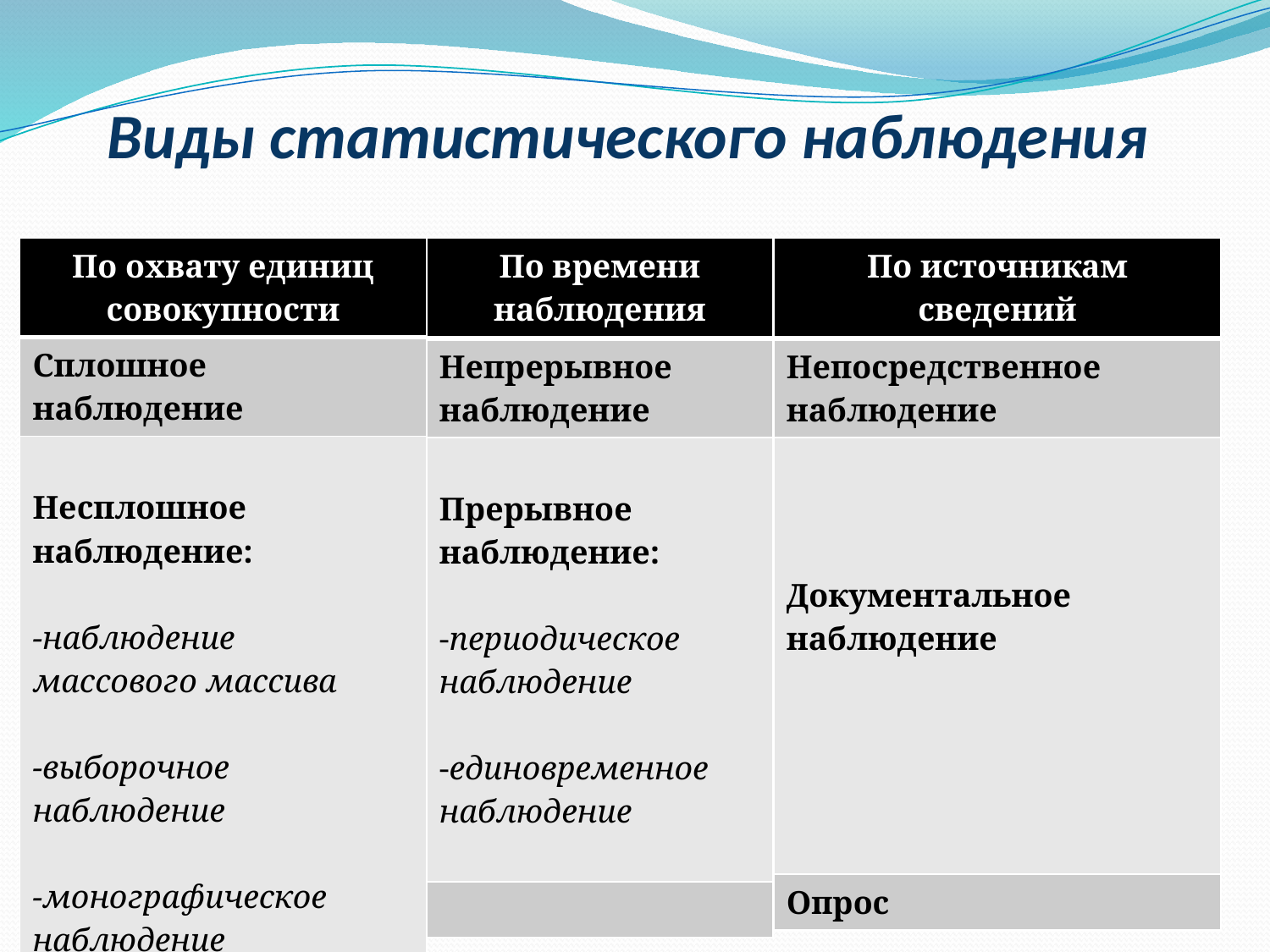

Виды статистического наблюдения
| По охвату единиц совокупности |
| --- |
| Сплошное наблюдение |
| Несплошное наблюдение: -наблюдение массового массива -выборочное наблюдение -монографическое наблюдение |
|  |
| По времени наблюдения |
| --- |
| Непрерывное наблюдение |
| Прерывное наблюдение: -периодическое наблюдение -единовременное наблюдение |
|  |
| По источникам сведений |
| --- |
| Непосредственное наблюдение |
| Документальное наблюдение |
| Опрос |